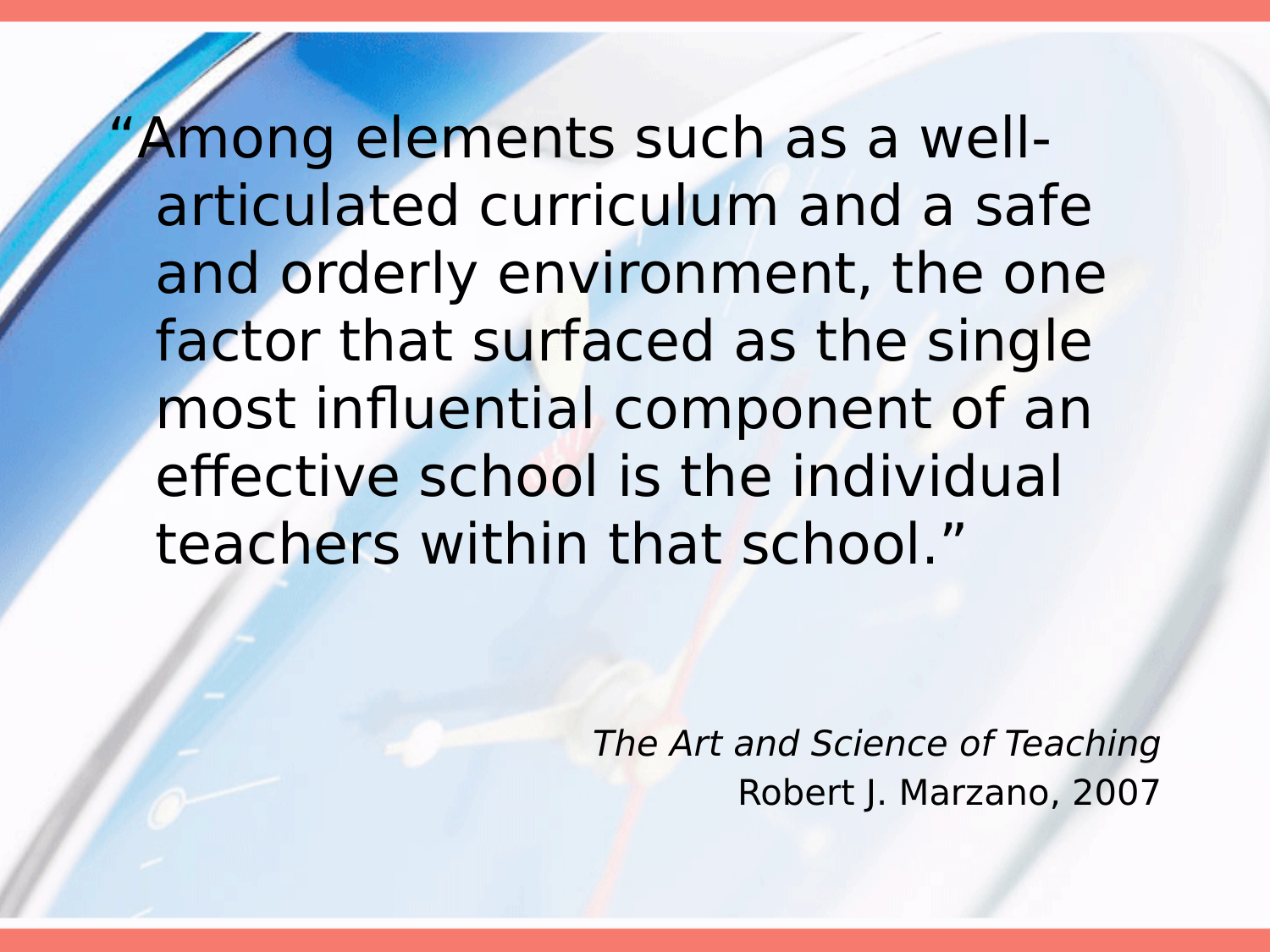

“Among elements such as a well-articulated curriculum and a safe and orderly environment, the one factor that surfaced as the single most influential component of an effective school is the individual teachers within that school.”

The Art and Science of Teaching
Robert J. Marzano, 2007